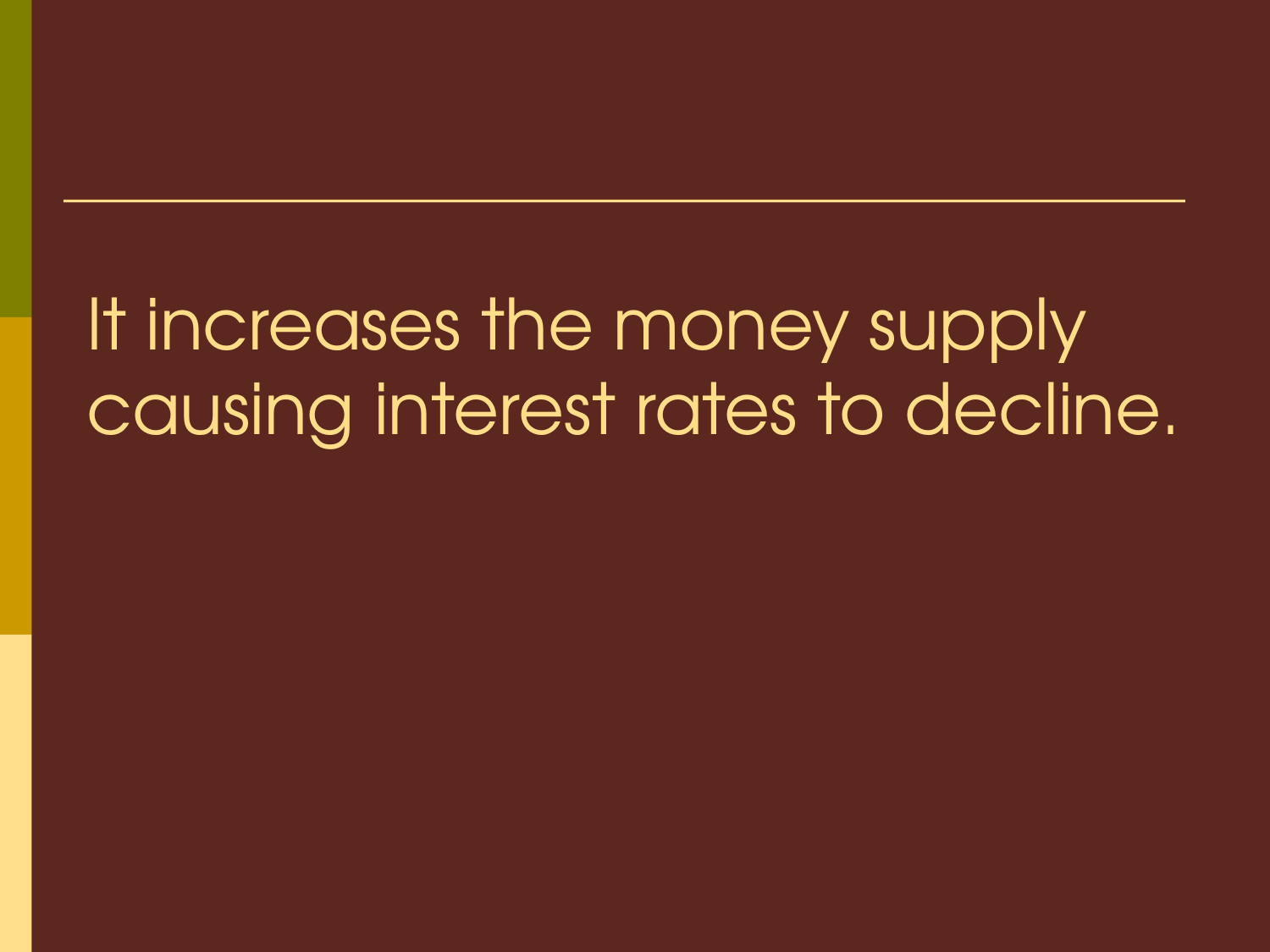

# It increases the money supply causing interest rates to decline.